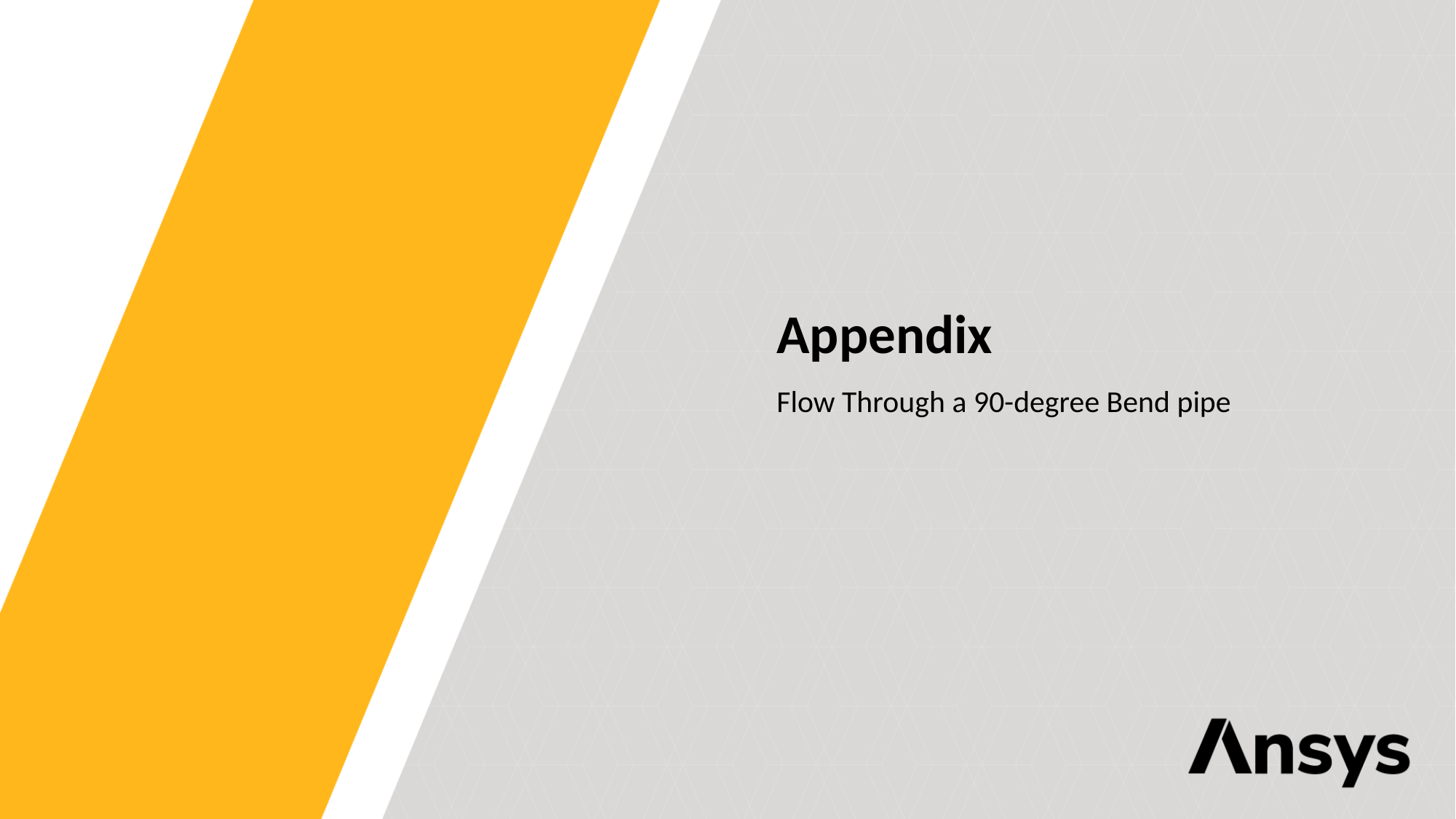

Appendix
Flow Through a 90-degree Bend pipe